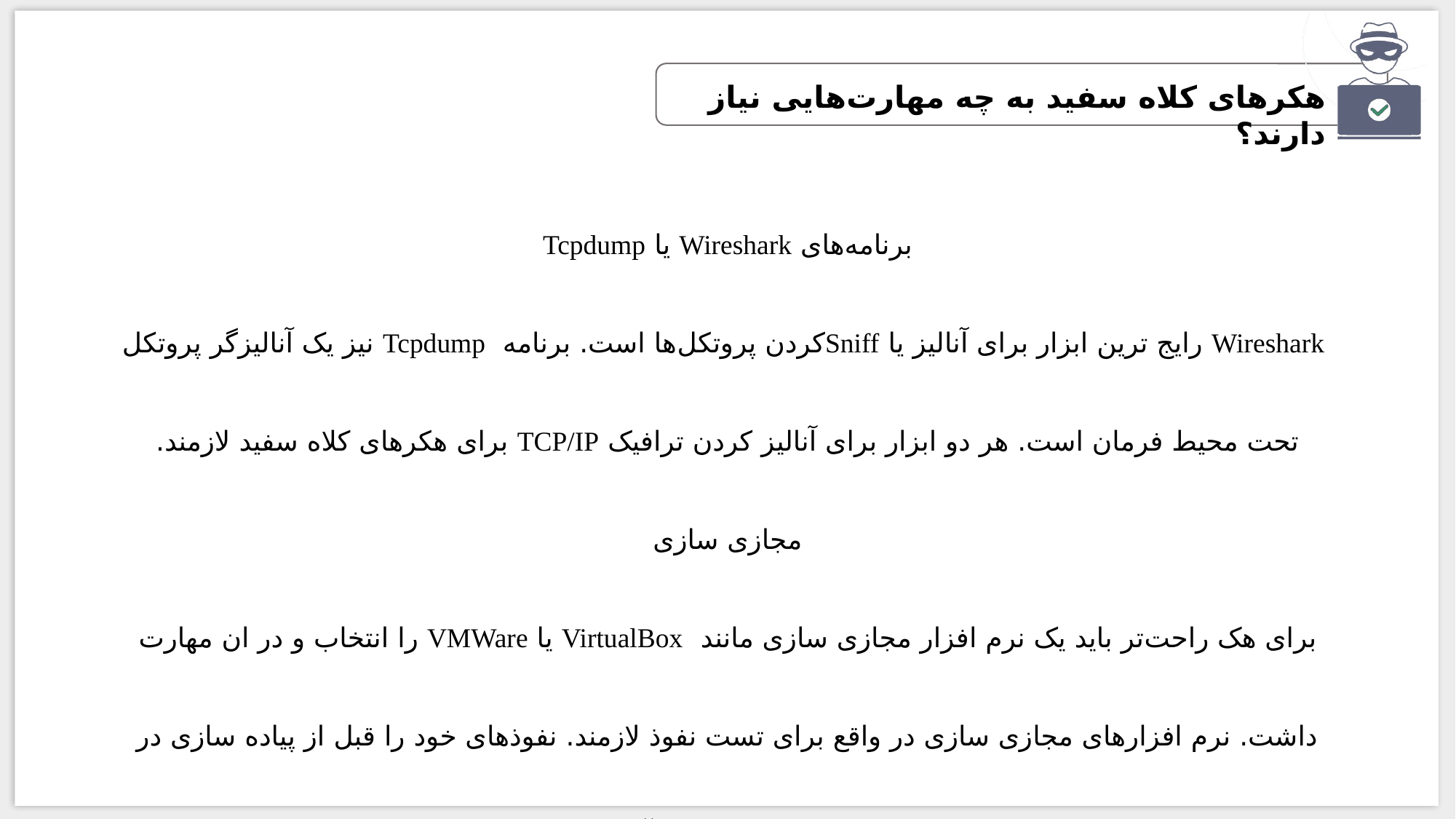

هکرهای کلاه سفید به چه مهارت‌هایی نیاز دارند؟
برنامه‌های Wireshark یا Tcpdump
 Wireshark رایج ترین ابزار برای آنالیز یا Sniffکردن پروتکل‌ها است. برنامه  Tcpdump نیز یک آنالیزگر پروتکل تحت محیط فرمان است. هر دو ابزار برای آنالیز کردن ترافیک TCP/IP برای هکرهای کلاه سفید لازمند.
مجازی سازی
برای هک راحت‌تر باید یک نرم افزار مجازی سازی مانند  VirtualBox یا VMWare را انتخاب و در ان مهارت داشت. نرم افزارهای مجازی سازی در واقع برای تست نفوذ لازمند. نفوذهای خود را قبل از پیاده سازی در دنیای واقعی در این محیط آزمایش کنید.